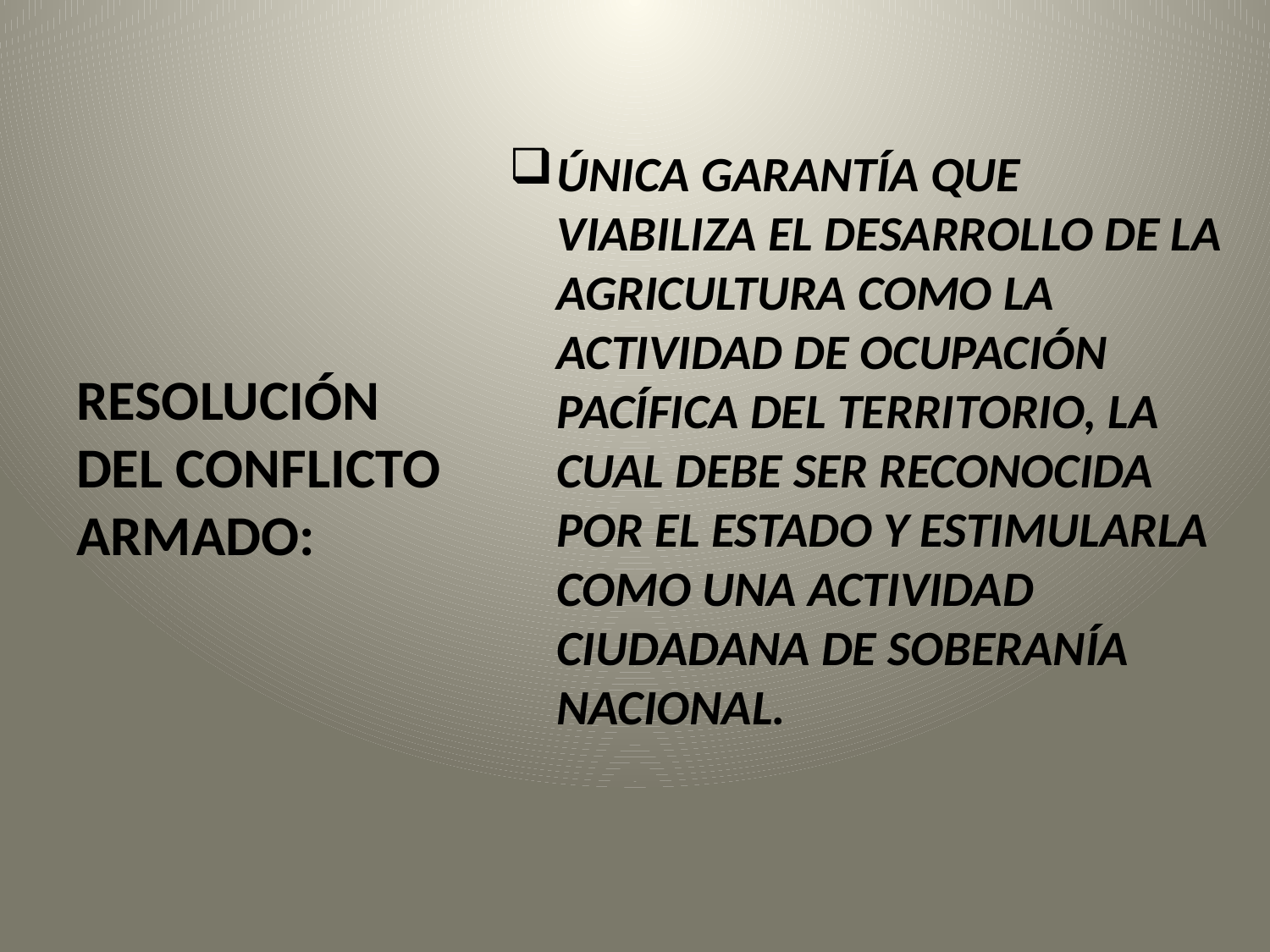

ÚNICA GARANTÍA QUE VIABILIZA EL DESARROLLO DE LA AGRICULTURA COMO LA ACTIVIDAD DE OCUPACIÓN PACÍFICA DEL TERRITORIO, LA CUAL DEBE SER RECONOCIDA POR EL ESTADO Y ESTIMULARLA COMO UNA ACTIVIDAD CIUDADANA DE SOBERANÍA NACIONAL.

RESOLUCIÓN DEL CONFLICTO ARMADO: